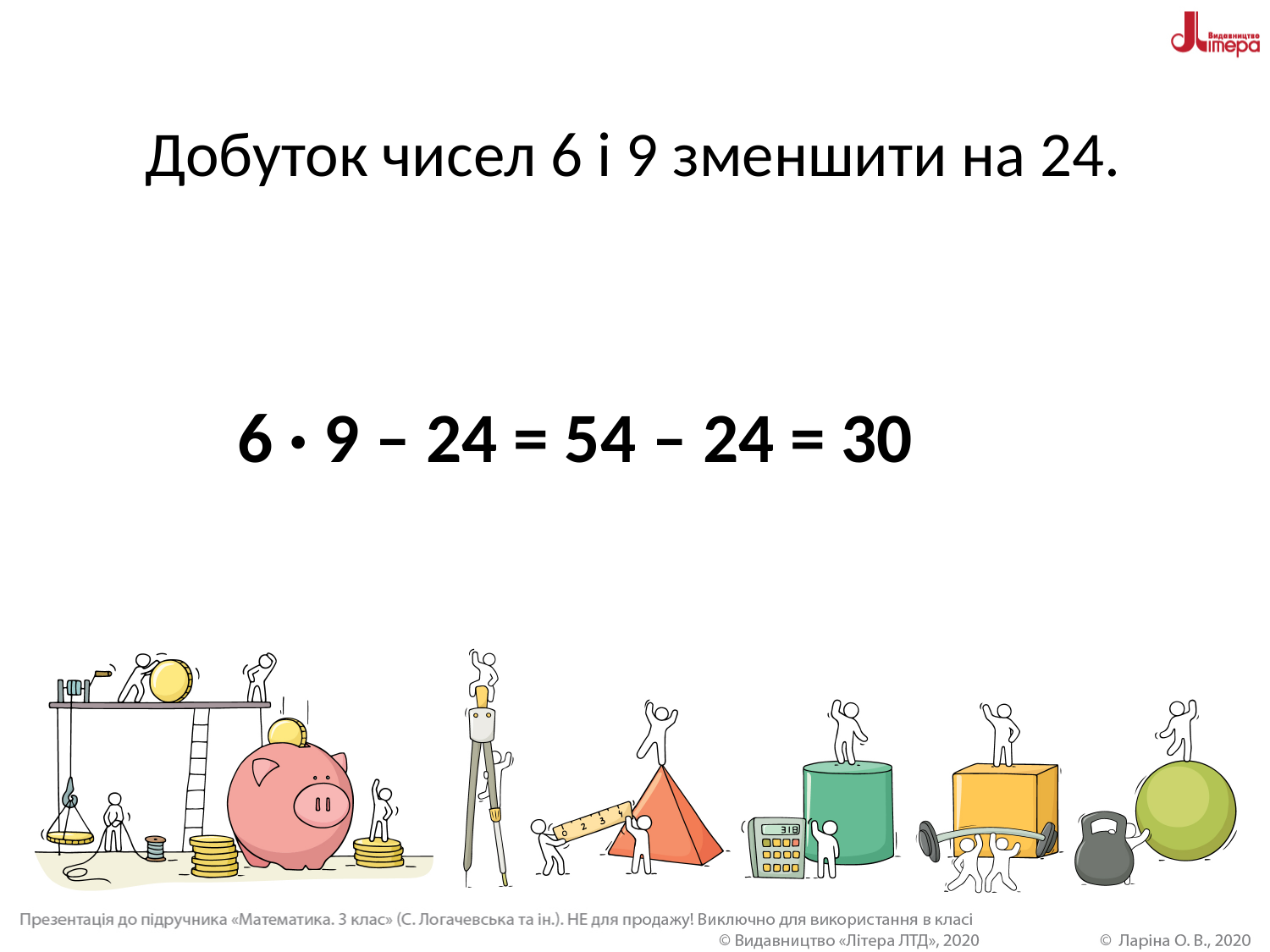

# Добуток чисел 6 і 9 зменшити на 24.
6 · 9 – 24 = 54 – 24 = 30